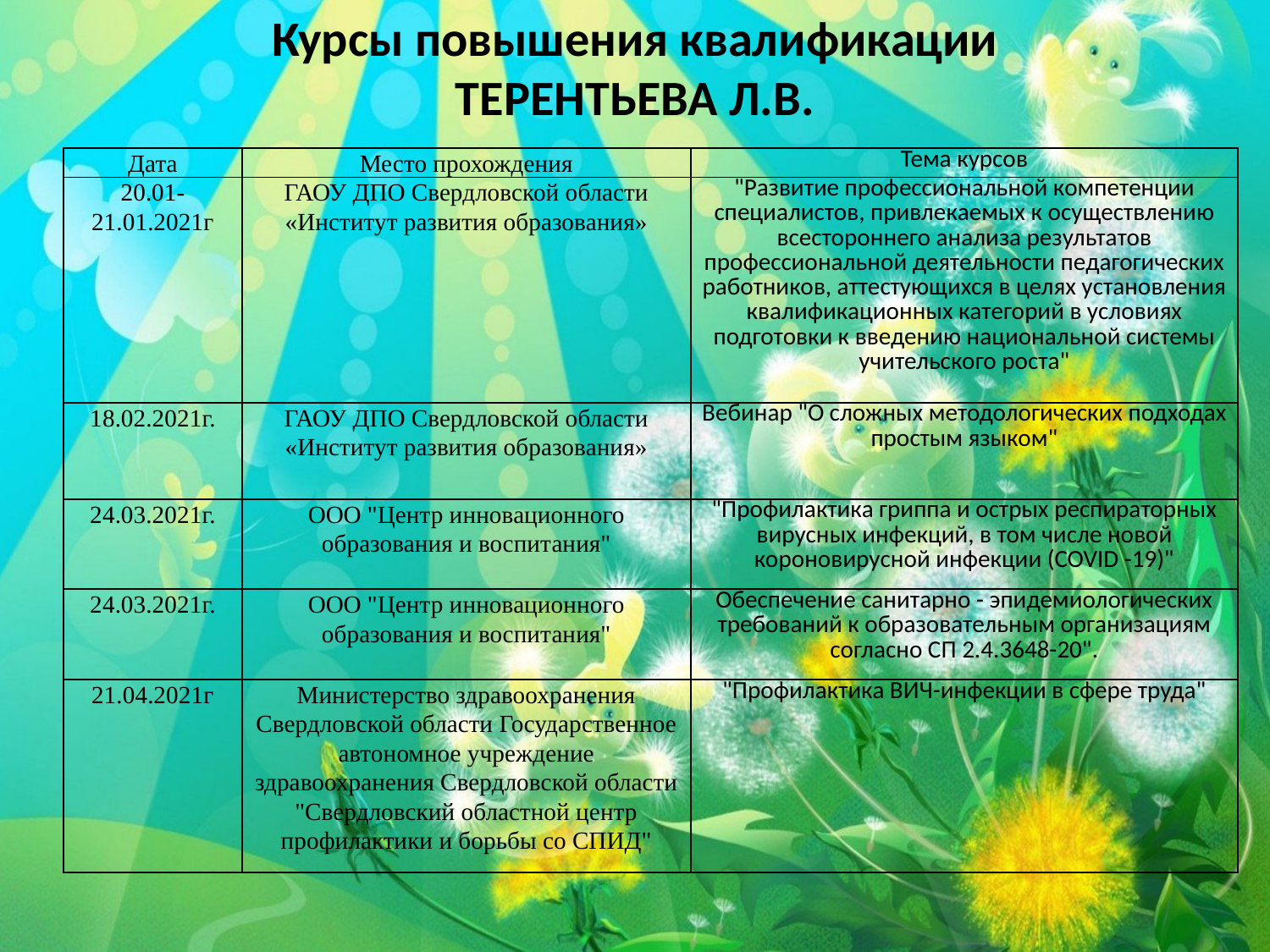

Курсы повышения квалификации
ТЕРЕНТЬЕВА Л.В.

| Дата | Место прохождения | Тема курсов |
| --- | --- | --- |
| 20.01-21.01.2021г | ГАОУ ДПО Свердловской области «Институт развития образования» | "Развитие профессиональной компетенции специалистов, привлекаемых к осуществлению всестороннего анализа результатов профессиональной деятельности педагогических работников, аттестующихся в целях установления квалификационных категорий в условиях подготовки к введению национальной системы учительского роста" |
| 18.02.2021г. | ГАОУ ДПО Свердловской области «Институт развития образования» | Вебинар "О сложных методологических подходах простым языком" |
| 24.03.2021г. | ООО "Центр инновационного образования и воспитания" | "Профилактика гриппа и острых респираторных вирусных инфекций, в том числе новой короновирусной инфекции (COVID -19)" |
| 24.03.2021г. | ООО "Центр инновационного образования и воспитания" | Обеспечение санитарно - эпидемиологических требований к образовательным организациям согласно СП 2.4.3648-20". |
| 21.04.2021г | Министерство здравоохранения Свердловской области Государственное автономное учреждение здравоохранения Свердловской области "Свердловский областной центр профилактики и борьбы со СПИД" | "Профилактика ВИЧ-инфекции в сфере труда" |